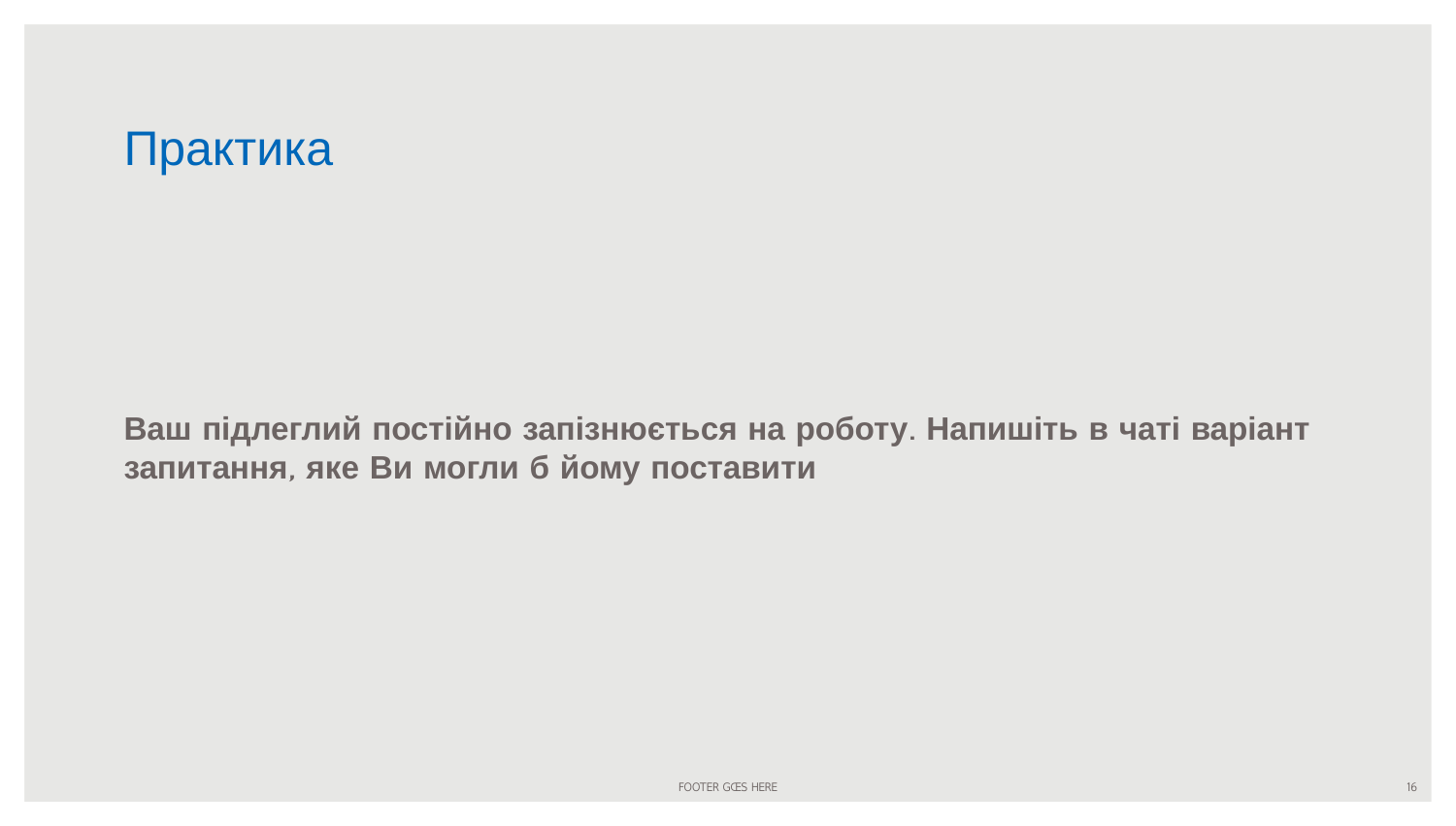

# Практика

Ваш підлеглий постійно запізнюється на роботу. Напишіть в чаті варіант запитання, яке Ви могли б йому поставити

FOOTER GOES HERE
16